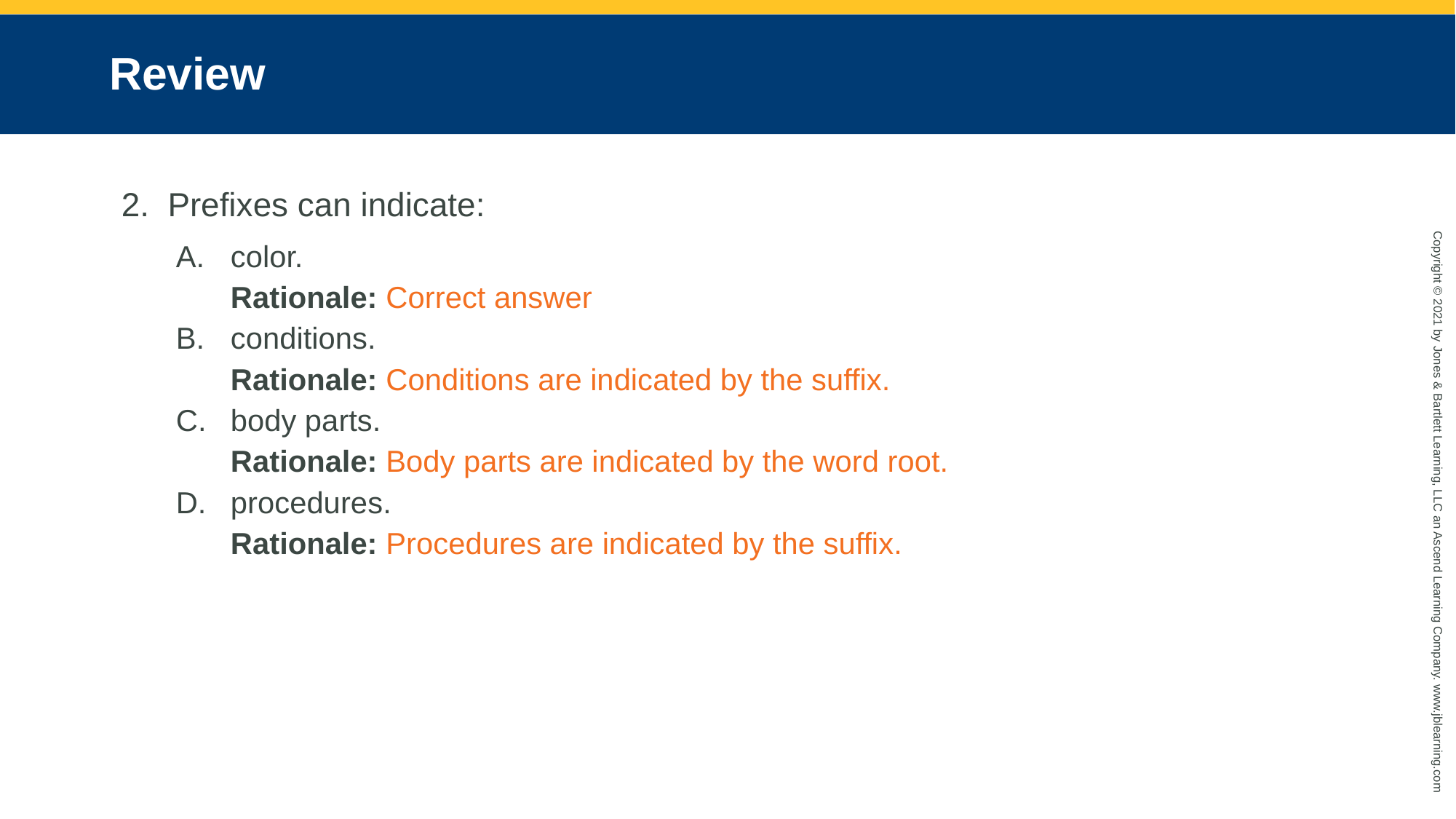

# Review
2.  Prefixes can indicate:
color.
	Rationale: Correct answer
conditions.
 	Rationale: Conditions are indicated by the suffix.
C. 	body parts.
	Rationale: Body parts are indicated by the word root.
procedures.
 	Rationale: Procedures are indicated by the suffix.